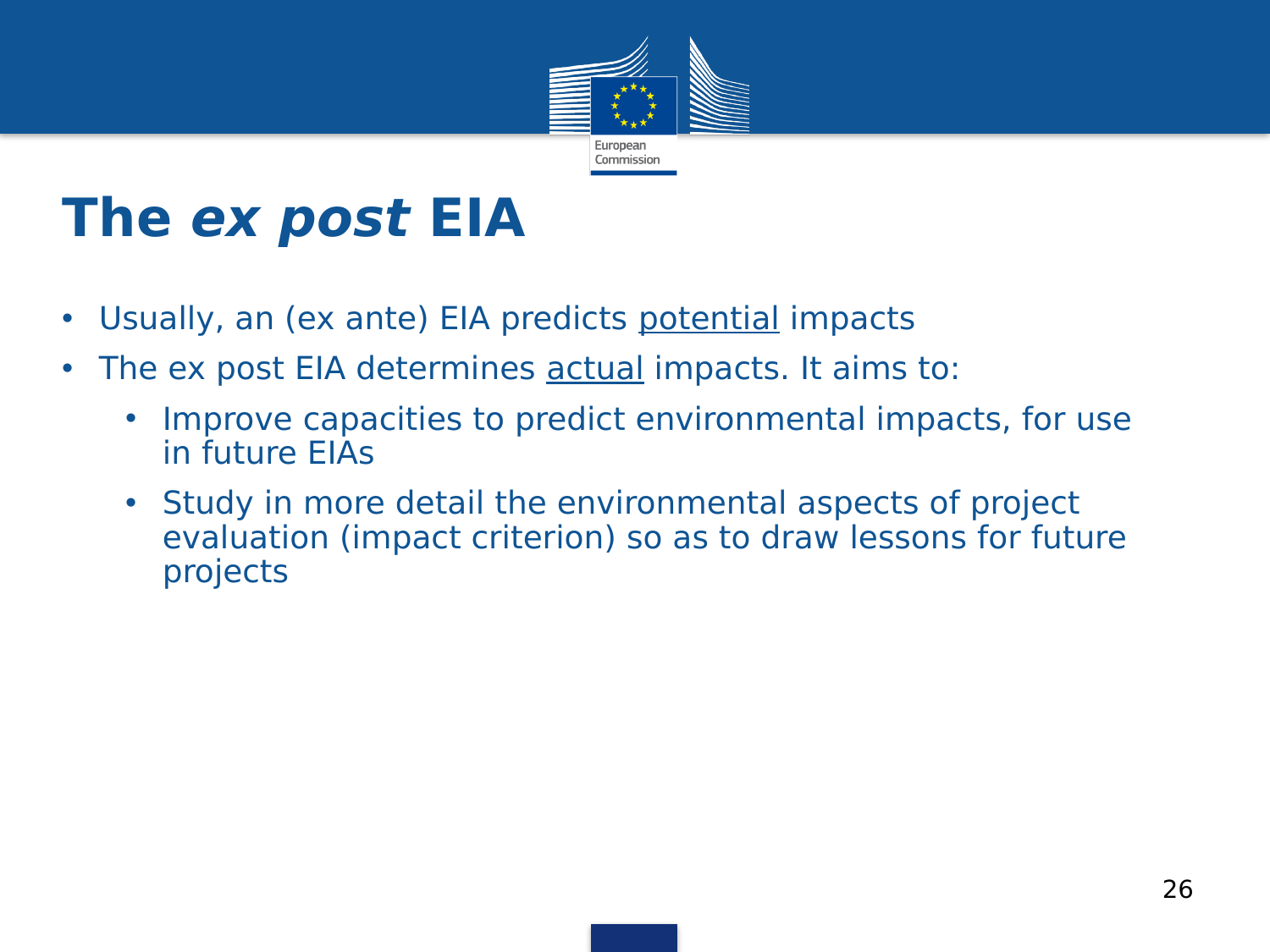

# The ex post EIA
Usually, an (ex ante) EIA predicts potential impacts
The ex post EIA determines actual impacts. It aims to:
Improve capacities to predict environmental impacts, for use in future EIAs
Study in more detail the environmental aspects of project evaluation (impact criterion) so as to draw lessons for future projects
26